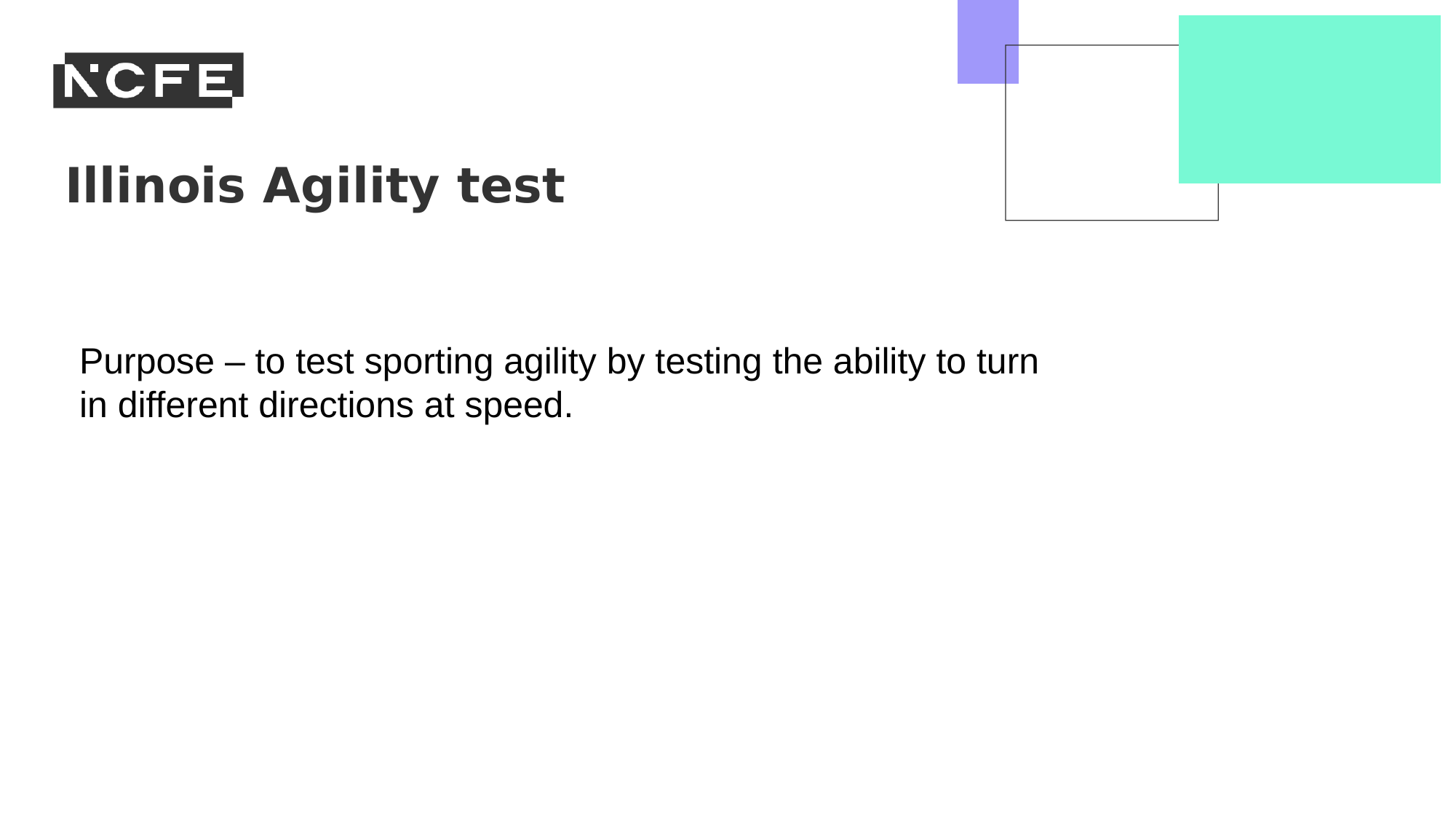

Illinois Agility test

Purpose – to test sporting agility by testing the ability to turn in different directions at speed.